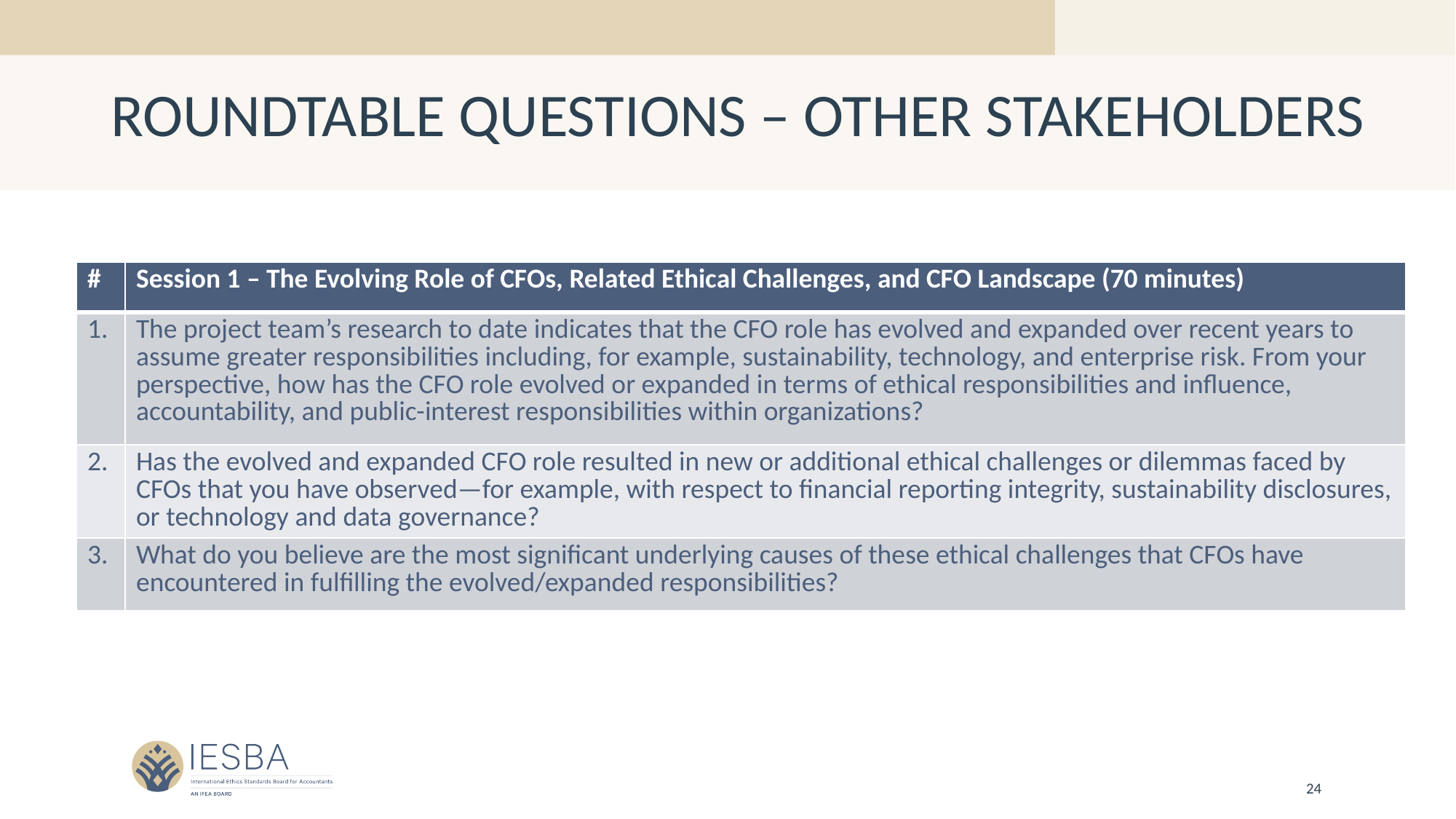

ROUNDTABLE QUESTIONS – OTHER STAKEHOLDERS

| # | Session 1 – The Evolving Role of CFOs, Related Ethical Challenges, and CFO Landscape (70 minutes) |
| --- | --- |
| 1. | The project team’s research to date indicates that the CFO role has evolved and expanded over recent years to assume greater responsibilities including, for example, sustainability, technology, and enterprise risk. From your perspective, how has the CFO role evolved or expanded in terms of ethical responsibilities and influence, accountability, and public-interest responsibilities within organizations? |
| 2. | Has the evolved and expanded CFO role resulted in new or additional ethical challenges or dilemmas faced by CFOs that you have observed—for example, with respect to financial reporting integrity, sustainability disclosures, or technology and data governance? |
| 3. | What do you believe are the most significant underlying causes of these ethical challenges that CFOs have encountered in fulfilling the evolved/expanded responsibilities? |
24